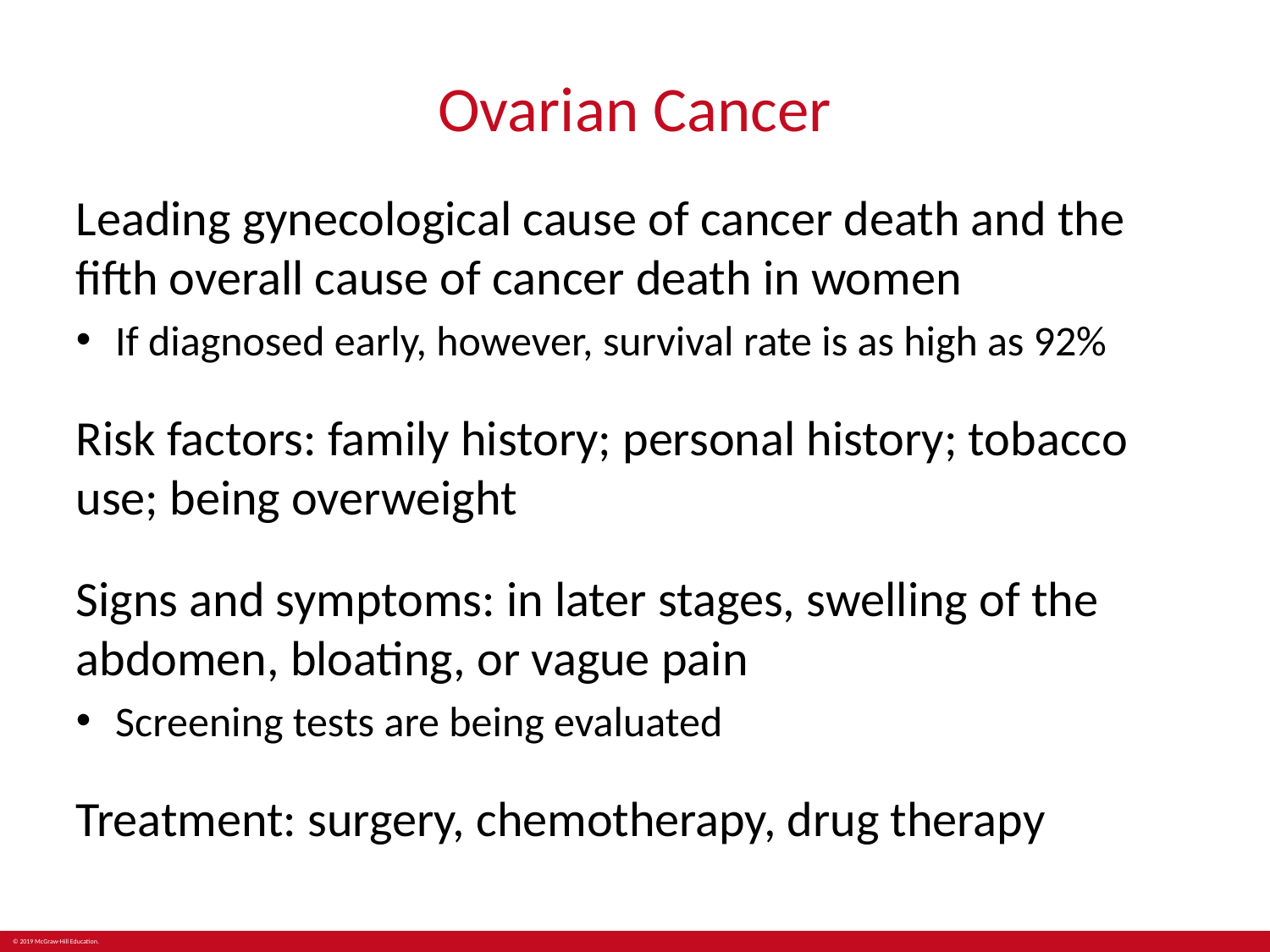

# Ovarian Cancer
Leading gynecological cause of cancer death and the fifth overall cause of cancer death in women
If diagnosed early, however, survival rate is as high as 92%
Risk factors: family history; personal history; tobacco use; being overweight
Signs and symptoms: in later stages, swelling of the abdomen, bloating, or vague pain
Screening tests are being evaluated
Treatment: surgery, chemotherapy, drug therapy